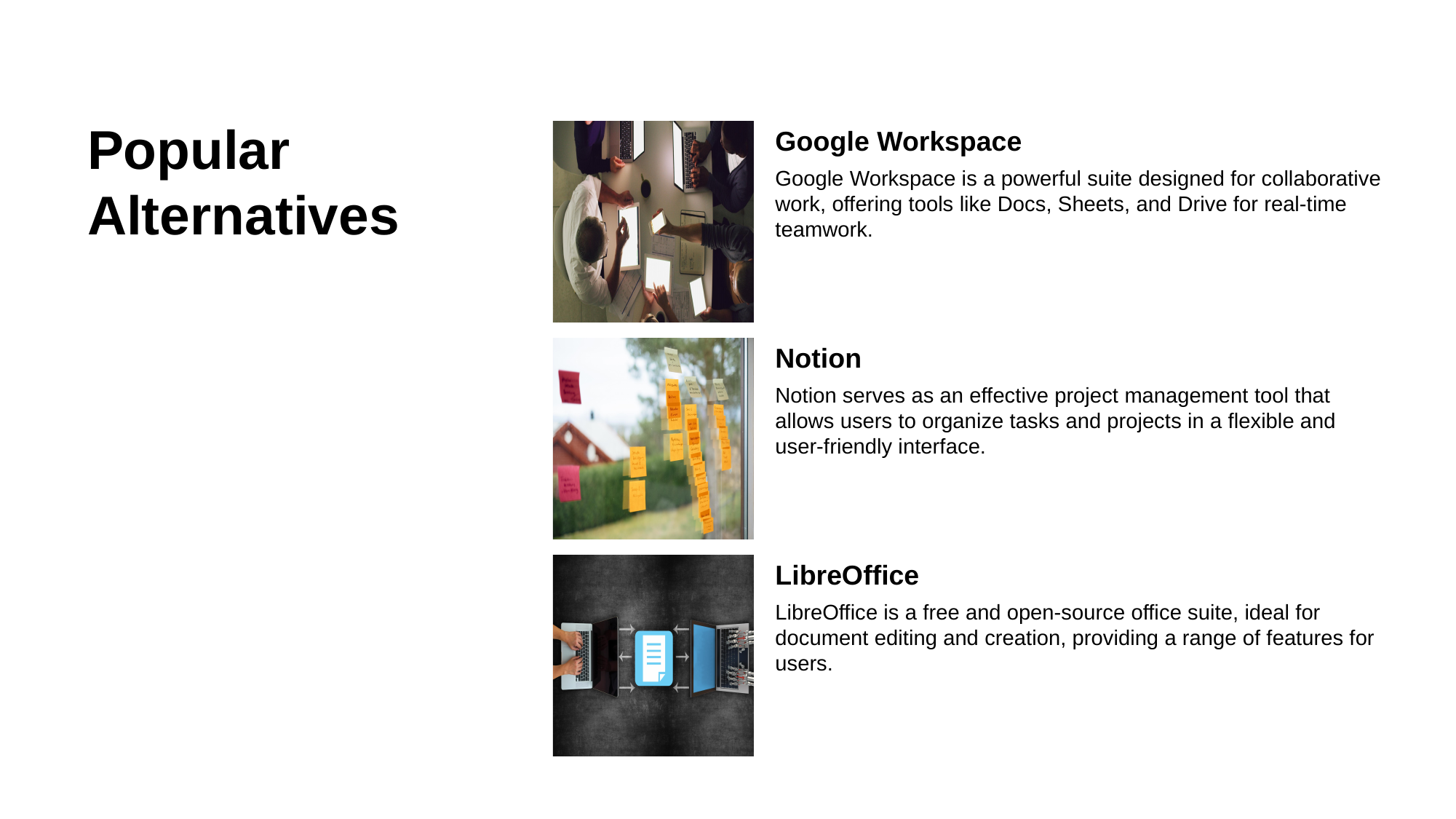

# Popular Alternatives
Google Workspace
Google Workspace is a powerful suite designed for collaborative work, offering tools like Docs, Sheets, and Drive for real-time teamwork.
Notion
Notion serves as an effective project management tool that allows users to organize tasks and projects in a flexible and user-friendly interface.
LibreOffice
LibreOffice is a free and open-source office suite, ideal for document editing and creation, providing a range of features for users.